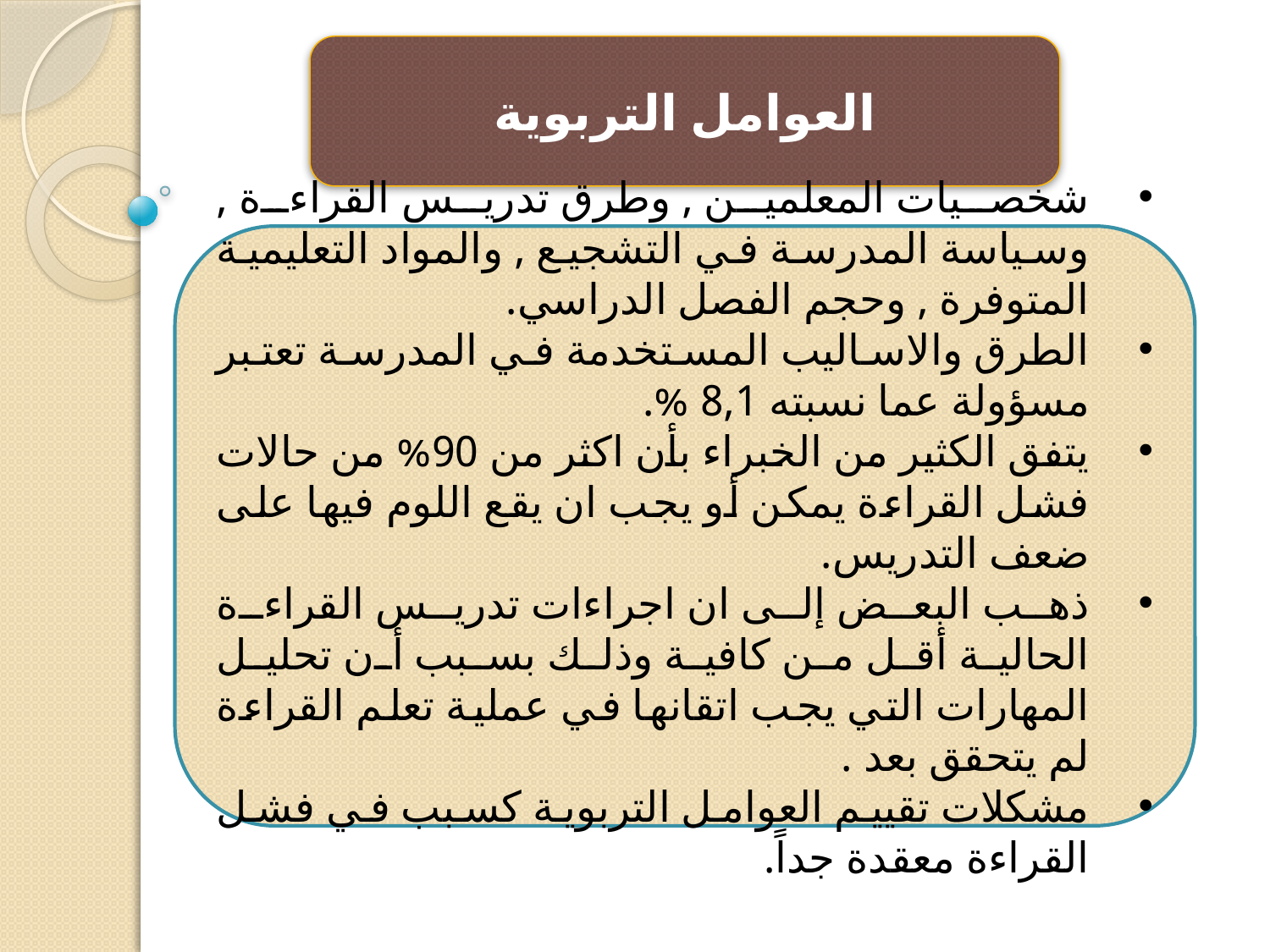

العوامل التربوية
شخصيات المعلمين , وطرق تدريس القراءة , وسياسة المدرسة في التشجيع , والمواد التعليمية المتوفرة , وحجم الفصل الدراسي.
الطرق والاساليب المستخدمة في المدرسة تعتبر مسؤولة عما نسبته 8,1 %.
يتفق الكثير من الخبراء بأن اكثر من 90% من حالات فشل القراءة يمكن أو يجب ان يقع اللوم فيها على ضعف التدريس.
ذهب البعض إلى ان اجراءات تدريس القراءة الحالية أقل من كافية وذلك بسبب أن تحليل المهارات التي يجب اتقانها في عملية تعلم القراءة لم يتحقق بعد .
مشكلات تقييم العوامل التربوية كسبب في فشل القراءة معقدة جداً.